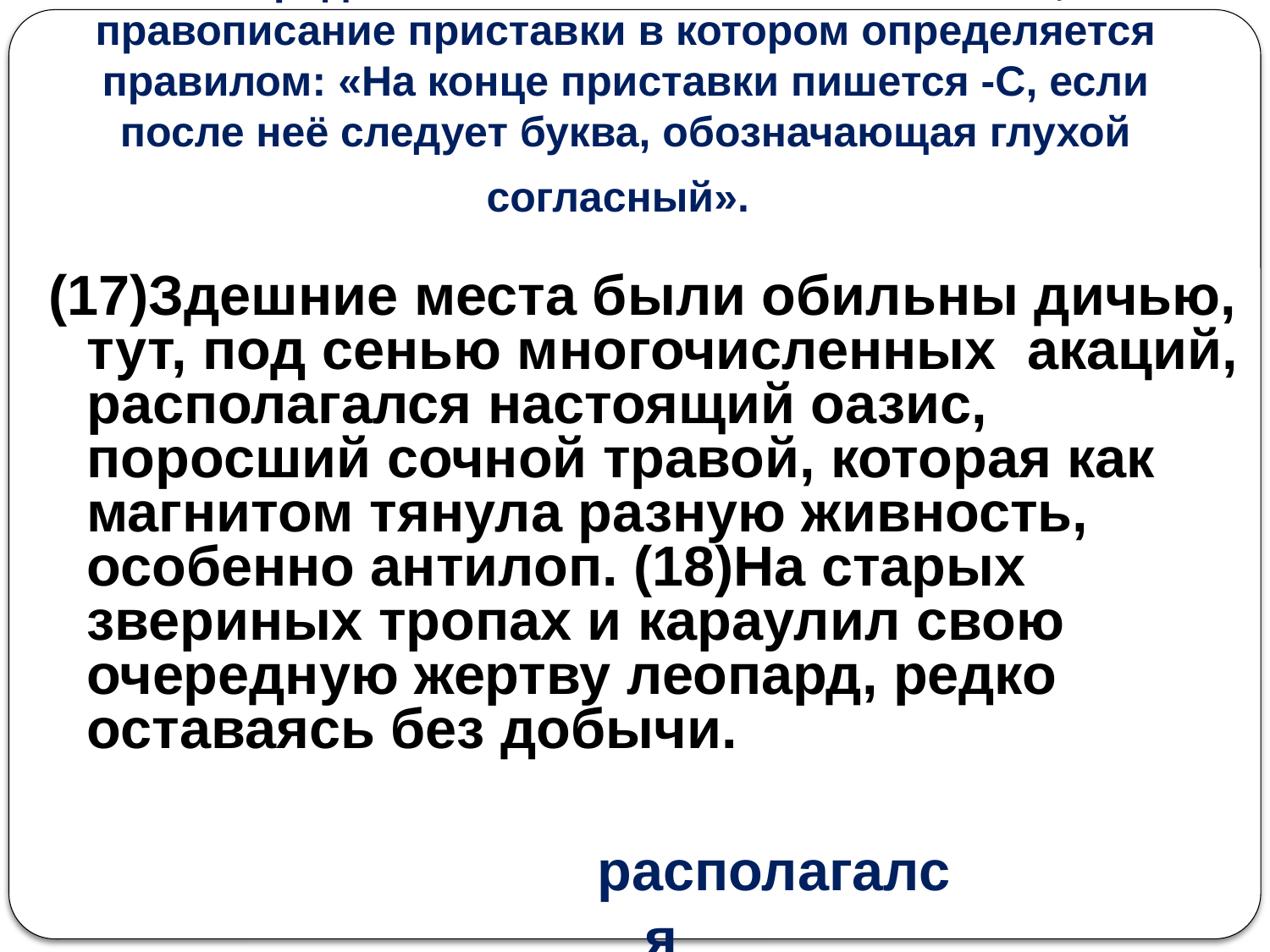

# Из предложений 17 – 18 выпишите слово, правописание приставки в котором определяется правилом: «На конце приставки пишется -С, если после неё следует буква, обозначающая глухой согласный».
(17)Здешние места были обильны дичью, тут, под сенью многочисленных  акаций, располагался настоящий оазис, поросший сочной травой, которая как магнитом тянула разную живность, особенно антилоп. (18)На старых звериных тропах и караулил свою очередную жертву леопард, редко оставаясь без добычи.
располагался